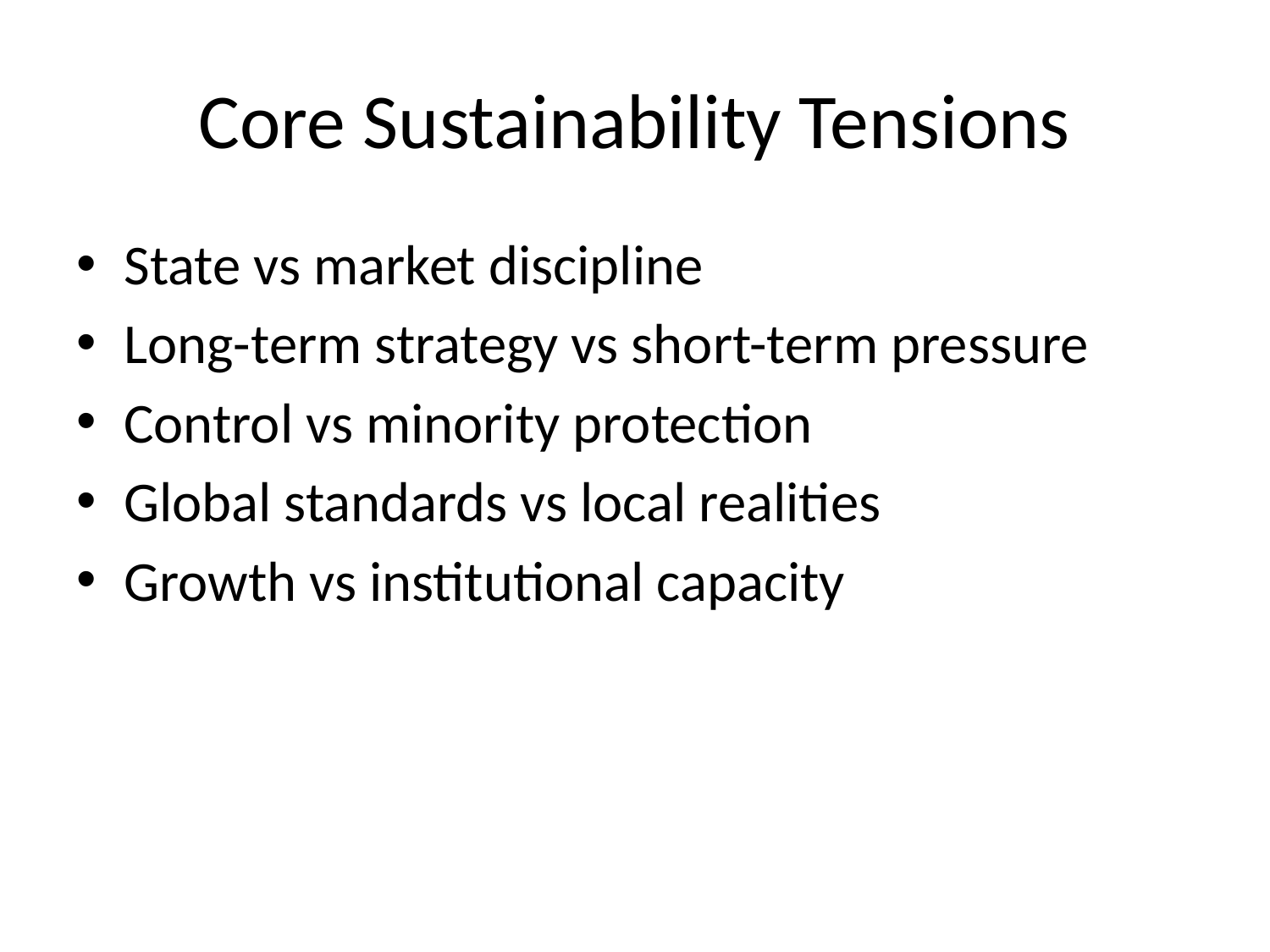

# Core Sustainability Tensions
State vs market discipline
Long-term strategy vs short-term pressure
Control vs minority protection
Global standards vs local realities
Growth vs institutional capacity